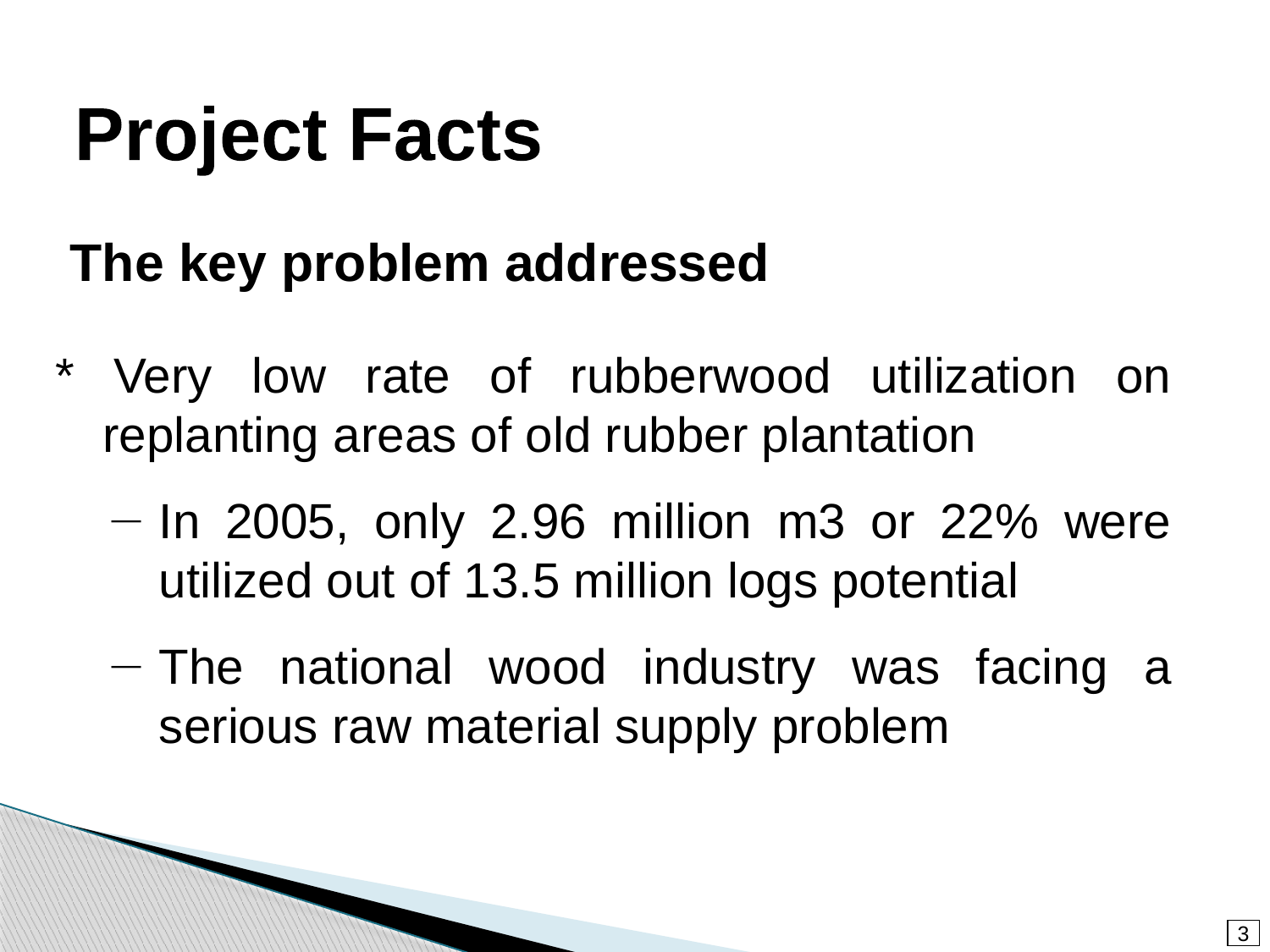

Project Facts
The key problem addressed

* Very low rate of rubberwood utilization on replanting areas of old rubber plantation
In 2005, only 2.96 million m3 or 22% were utilized out of 13.5 million logs potential
The national wood industry was facing a serious raw material supply problem
3